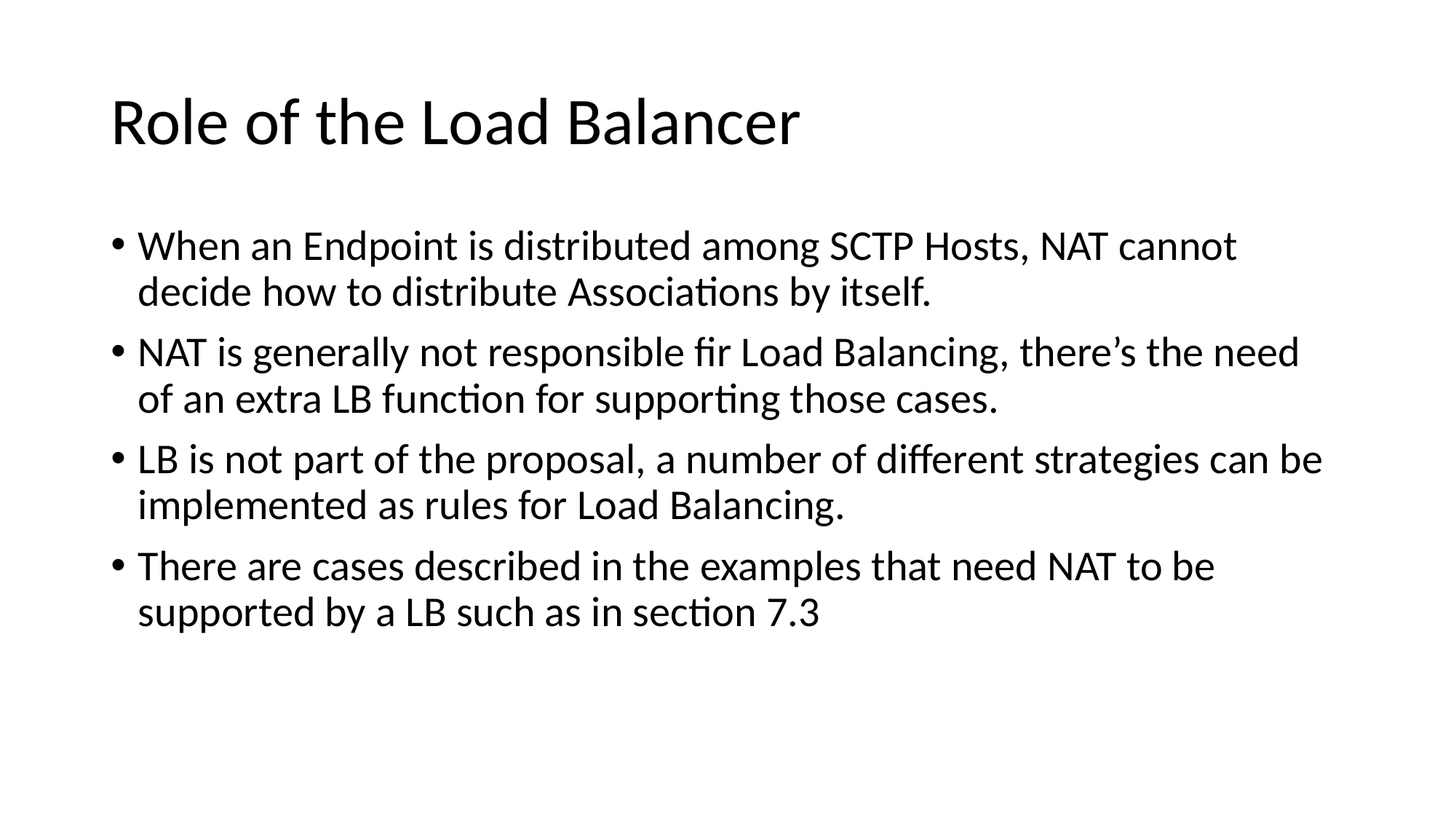

# Role of the Load Balancer
When an Endpoint is distributed among SCTP Hosts, NAT cannot decide how to distribute Associations by itself.
NAT is generally not responsible fir Load Balancing, there’s the need of an extra LB function for supporting those cases.
LB is not part of the proposal, a number of different strategies can be implemented as rules for Load Balancing.
There are cases described in the examples that need NAT to be supported by a LB such as in section 7.3